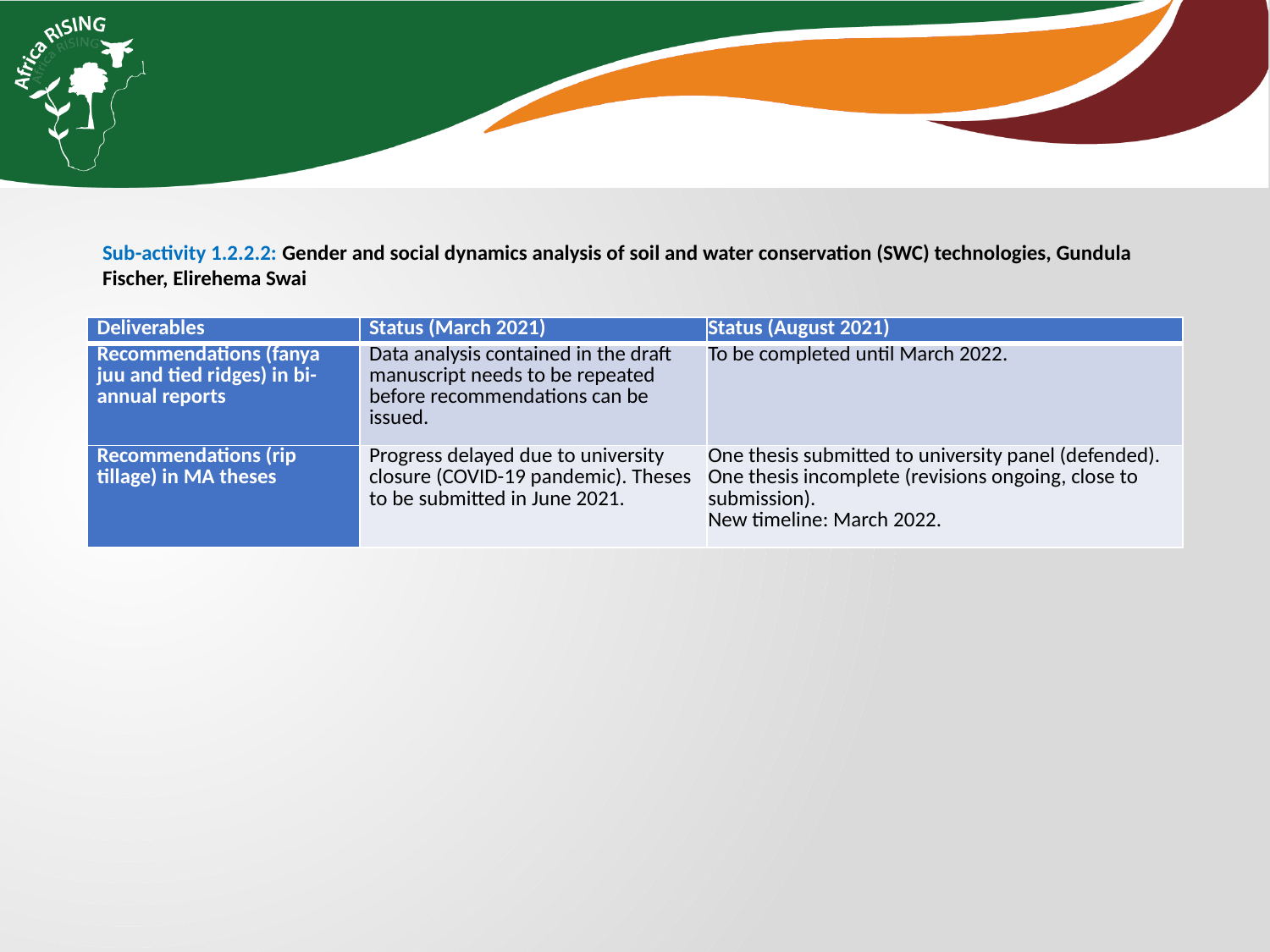

Sub-activity 1.2.2.2: Gender and social dynamics analysis of soil and water conservation (SWC) technologies, Gundula Fischer, Elirehema Swai

| Deliverables | Status (March 2021) | Status (August 2021) |
| --- | --- | --- |
| Recommendations (fanya juu and tied ridges) in bi-annual reports | Data analysis contained in the draft manuscript needs to be repeated before recommendations can be issued. | To be completed until March 2022. |
| Recommendations (rip tillage) in MA theses | Progress delayed due to university closure (COVID-19 pandemic). Theses to be submitted in June 2021. | One thesis submitted to university panel (defended). One thesis incomplete (revisions ongoing, close to submission). New timeline: March 2022. |